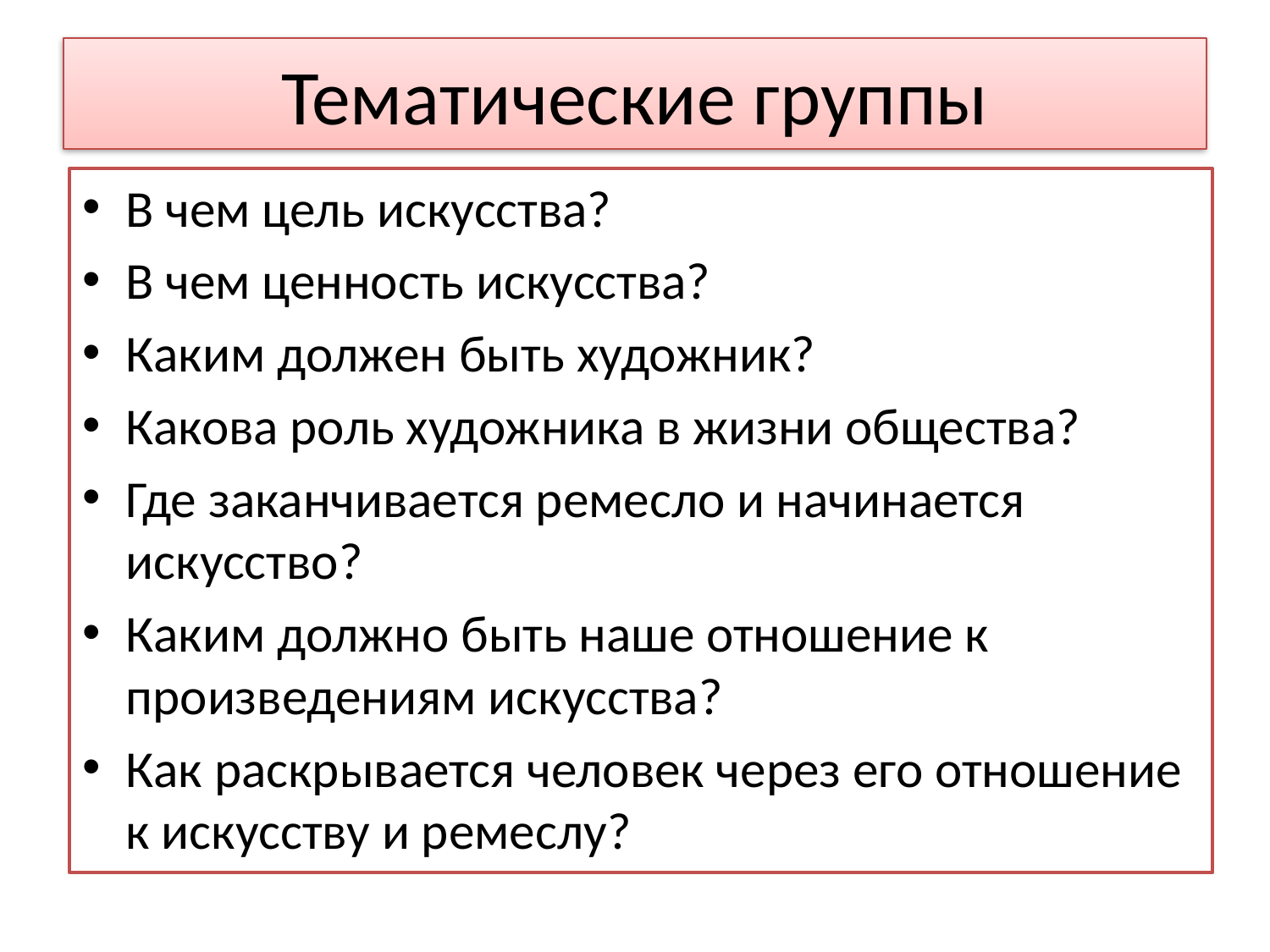

# Тематические группы
В чем цель искусства?
В чем ценность искусства?
Каким должен быть художник?
Какова роль художника в жизни общества?
Где заканчивается ремесло и начинается искусство?
Каким должно быть наше отношение к произведениям искусства?
Как раскрывается человек через его отношение к искусству и ремеслу?